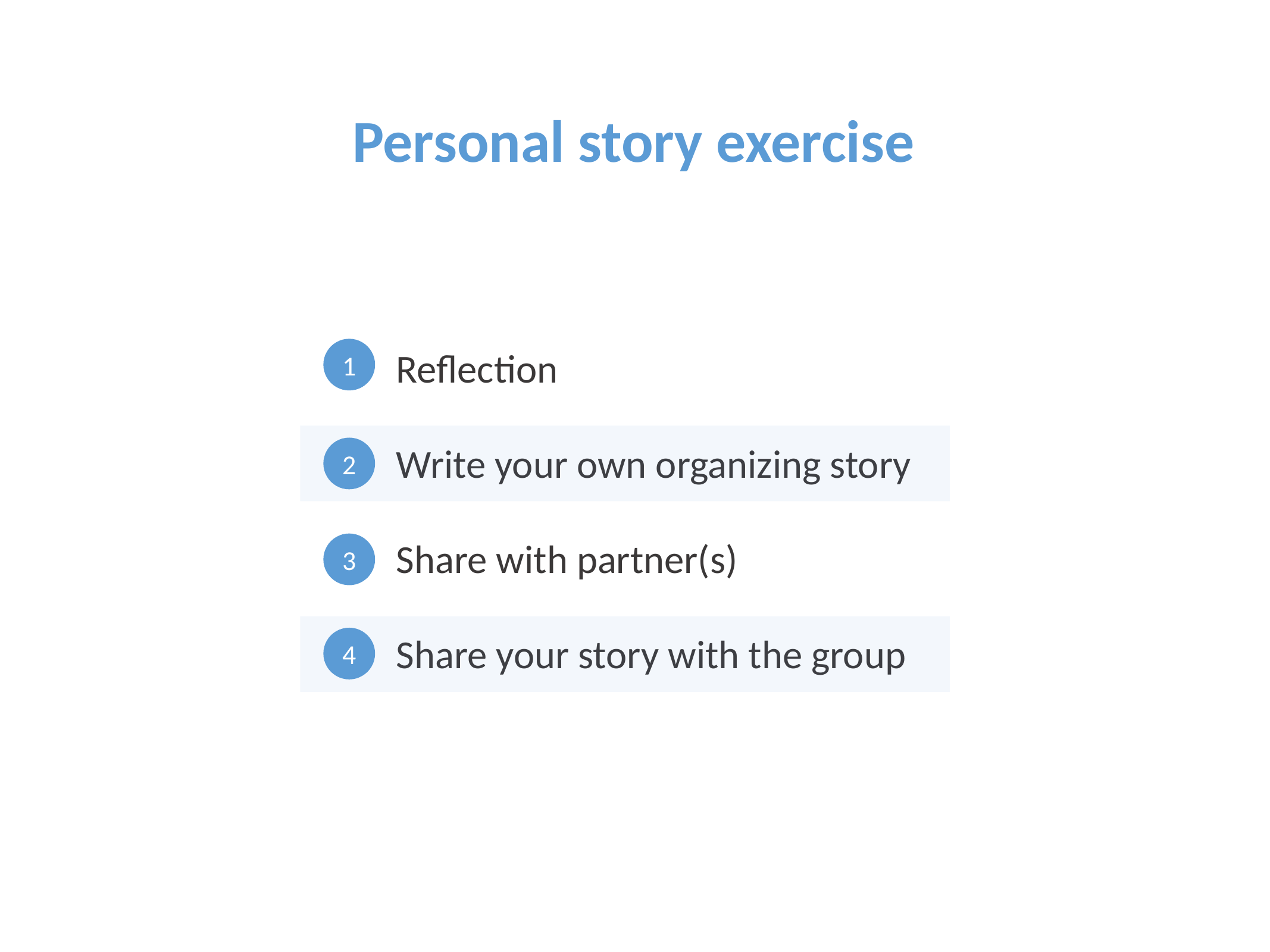

Personal story exercise
1
Reflection

Write your own organizing story

Share with partner(s)

Share your story with the group

2
3

4